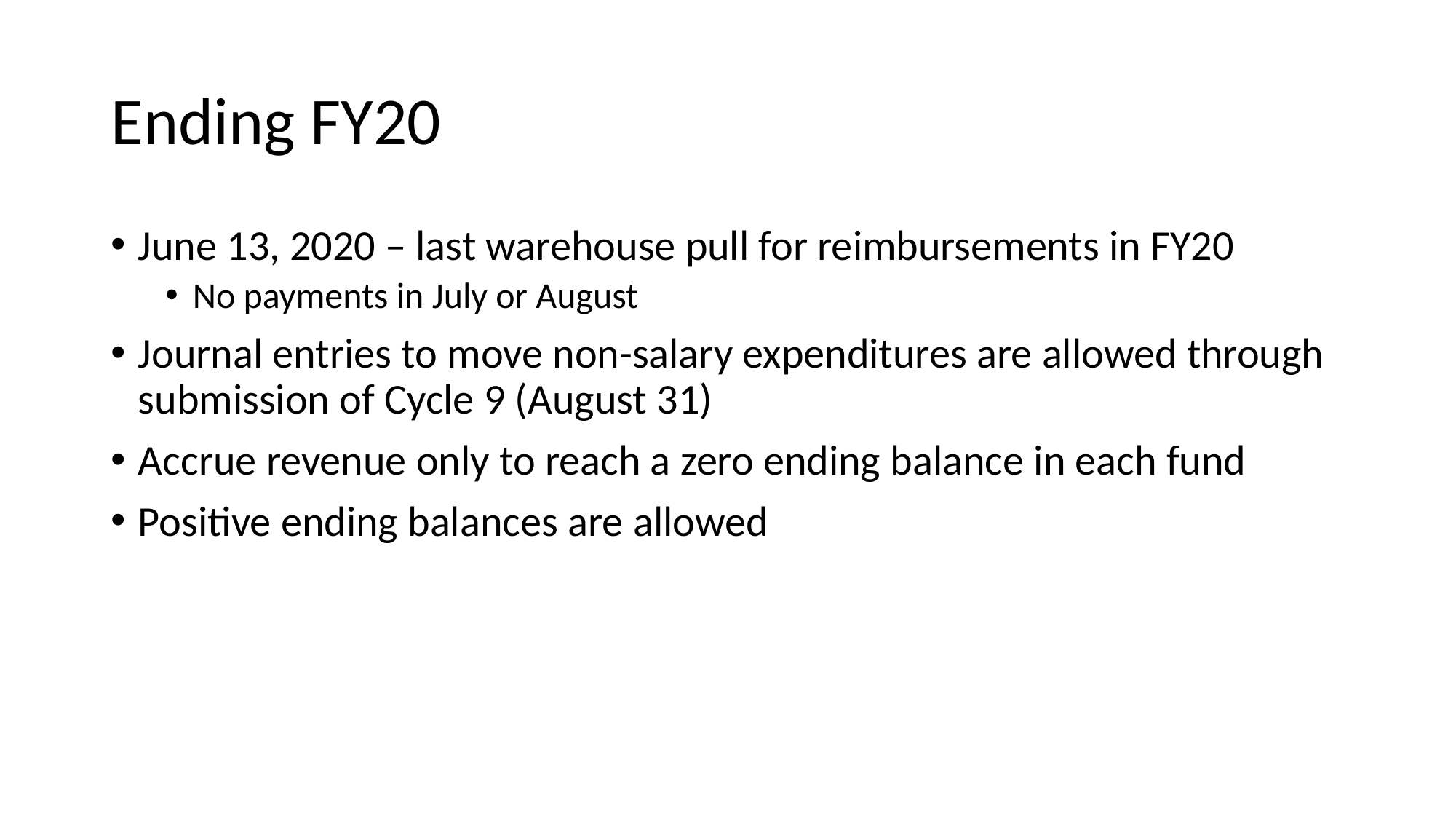

# Ending FY20
June 13, 2020 – last warehouse pull for reimbursements in FY20
No payments in July or August
Journal entries to move non-salary expenditures are allowed through submission of Cycle 9 (August 31)
Accrue revenue only to reach a zero ending balance in each fund
Positive ending balances are allowed